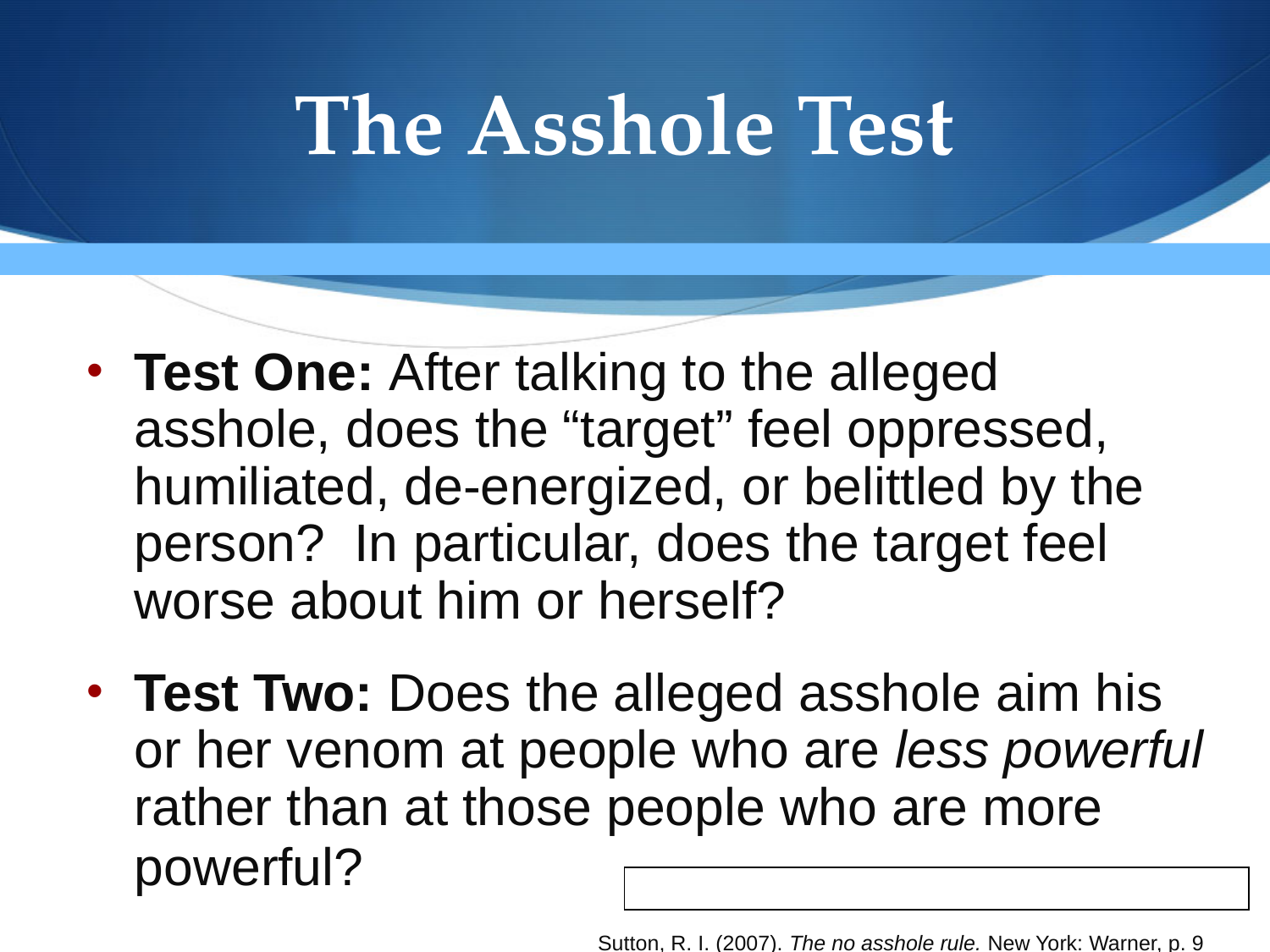

The Asshole Test
Test One: After talking to the alleged asshole, does the “target” feel oppressed, humiliated, de-energized, or belittled by the person?  In particular, does the target feel worse about him or herself?
Test Two: Does the alleged asshole aim his or her venom at people who are less powerful rather than at those people who are more powerful?
Sutton, R. I. (2007). The no asshole rule. New York: Warner, p. 9